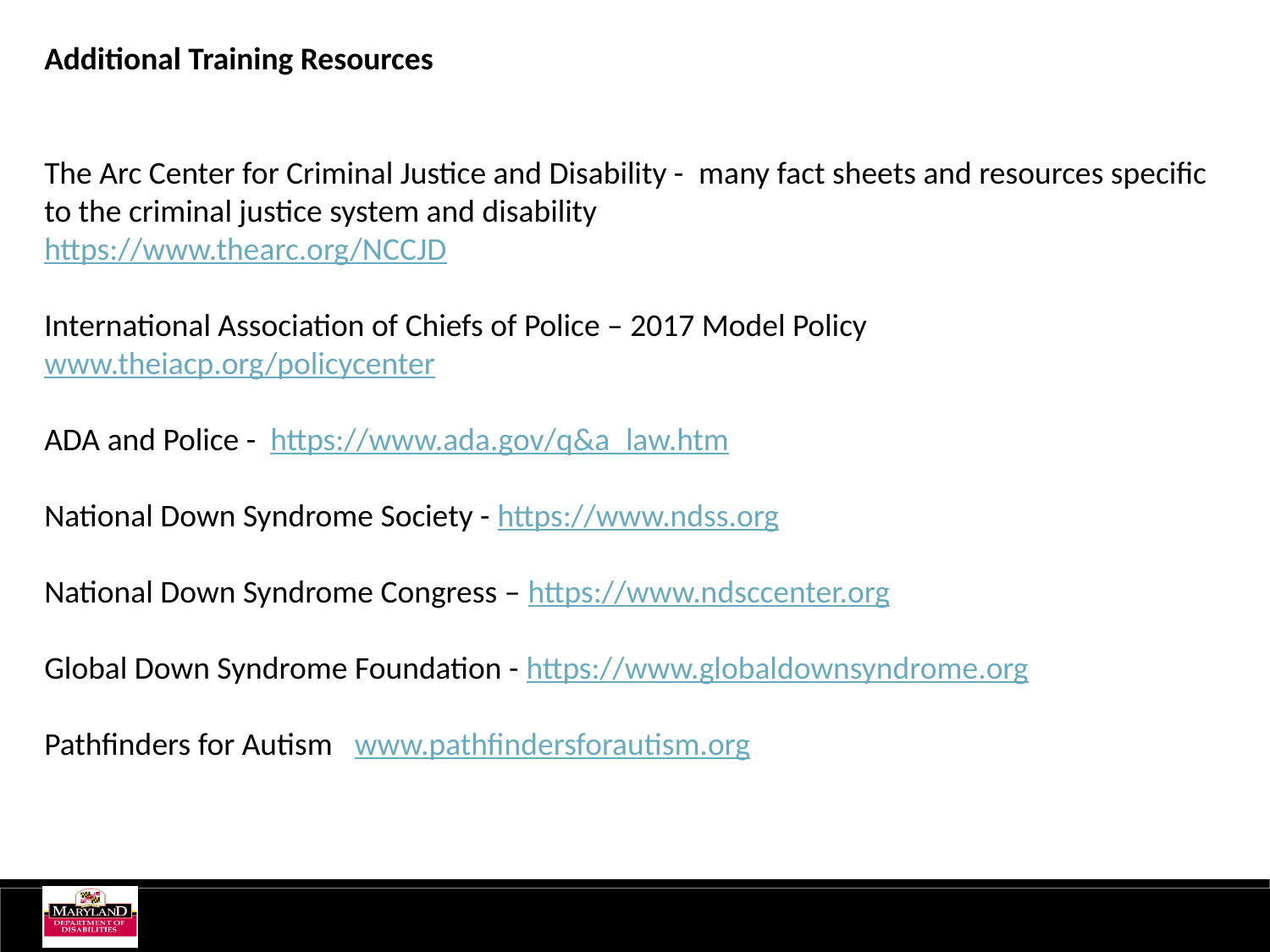

Additional Training Resources

The Arc Center for Criminal Justice and Disability -  many fact sheets and resources specific to the criminal justice system and disability
https://www.thearc.org/NCCJD

International Association of Chiefs of Police – 2017 Model Policy www.theiacp.org/policycenter

ADA and Police -  https://www.ada.gov/q&a_law.htm

National Down Syndrome Society - https://www.ndss.org

National Down Syndrome Congress – https://www.ndsccenter.org

Global Down Syndrome Foundation - https://www.globaldownsyndrome.org

Pathfinders for Autism   www.pathfindersforautism.org